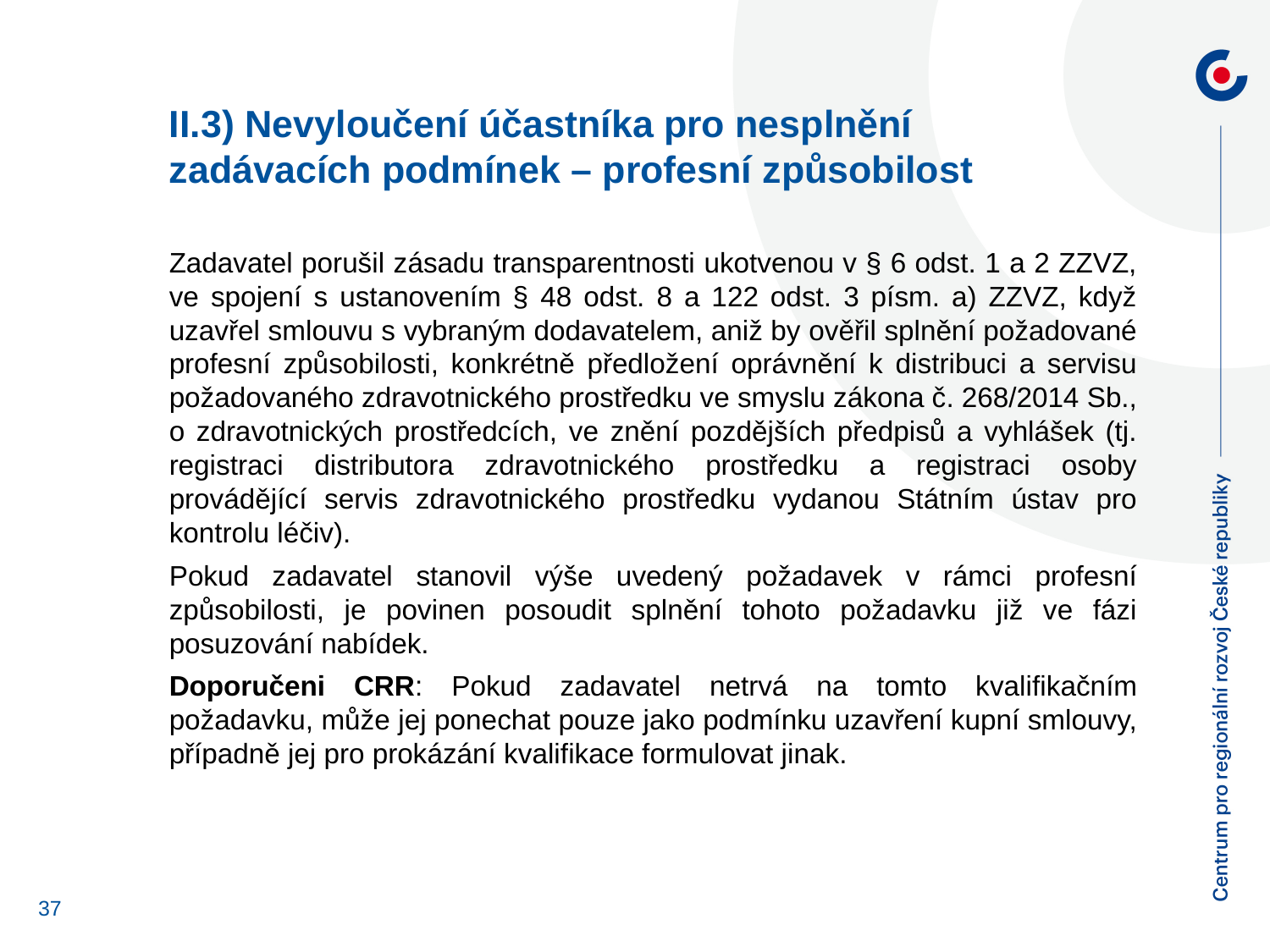

II.3) Nevyloučení účastníka pro nesplnění zadávacích podmínek – profesní způsobilost
Zadavatel porušil zásadu transparentnosti ukotvenou v § 6 odst. 1 a 2 ZZVZ, ve spojení s ustanovením § 48 odst. 8 a 122 odst. 3 písm. a) ZZVZ, když uzavřel smlouvu s vybraným dodavatelem, aniž by ověřil splnění požadované profesní způsobilosti, konkrétně předložení oprávnění k distribuci a servisu požadovaného zdravotnického prostředku ve smyslu zákona č. 268/2014 Sb., o zdravotnických prostředcích, ve znění pozdějších předpisů a vyhlášek (tj. registraci distributora zdravotnického prostředku a registraci osoby provádějící servis zdravotnického prostředku vydanou Státním ústav pro kontrolu léčiv).
Pokud zadavatel stanovil výše uvedený požadavek v rámci profesní způsobilosti, je povinen posoudit splnění tohoto požadavku již ve fázi posuzování nabídek.
Doporučeni CRR: Pokud zadavatel netrvá na tomto kvalifikačním požadavku, může jej ponechat pouze jako podmínku uzavření kupní smlouvy, případně jej pro prokázání kvalifikace formulovat jinak.
37